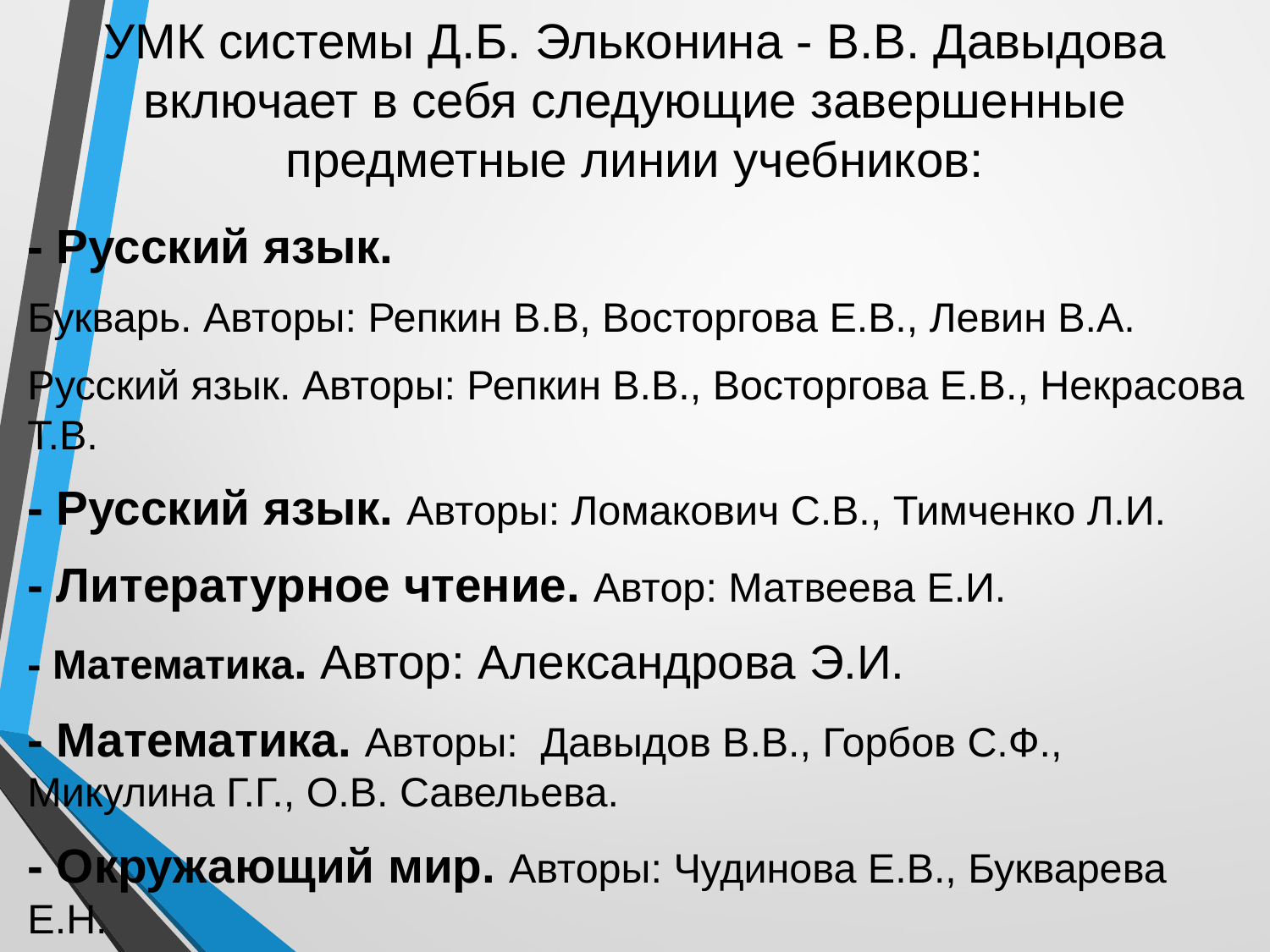

# УМК системы Д.Б. Эльконина - В.В. Давыдова включает в себя следующие завершенные предметные линии учебников:
- Русский язык.
Букварь. Авторы: Репкин В.В, Восторгова Е.В., Левин В.А.
Русский язык. Авторы: Репкин В.В., Восторгова Е.В., Некрасова Т.В.
- Русский язык. Авторы: Ломакович С.В., Тимченко Л.И.
- Литературное чтение. Автор: Матвеева Е.И.
- Математика. Автор: Александрова Э.И.
- Математика. Авторы:  Давыдов В.В., Горбов С.Ф., Микулина Г.Г., О.В. Савельева.
- Окружающий мир. Авторы: Чудинова Е.В., Букварева Е.Н.